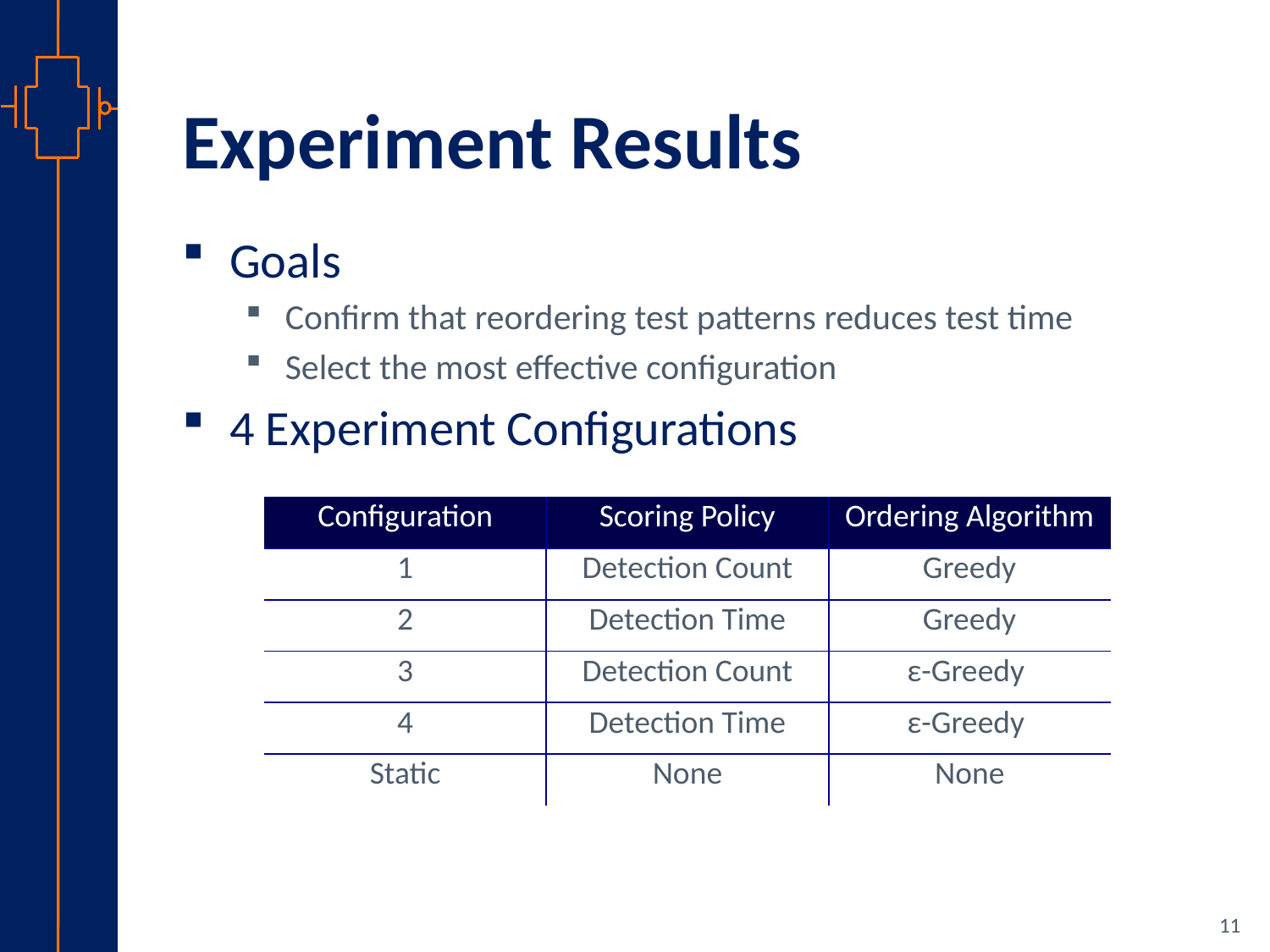

# Experiment Results
Goals
Confirm that reordering test patterns reduces test time
Select the most effective configuration
4 Experiment Configurations
| Configuration | Scoring Policy | Ordering Algorithm |
| --- | --- | --- |
| 1 | Detection Count | Greedy |
| 2 | Detection Time | Greedy |
| 3 | Detection Count | ε-Greedy |
| 4 | Detection Time | ε-Greedy |
| Static | None | None |
11